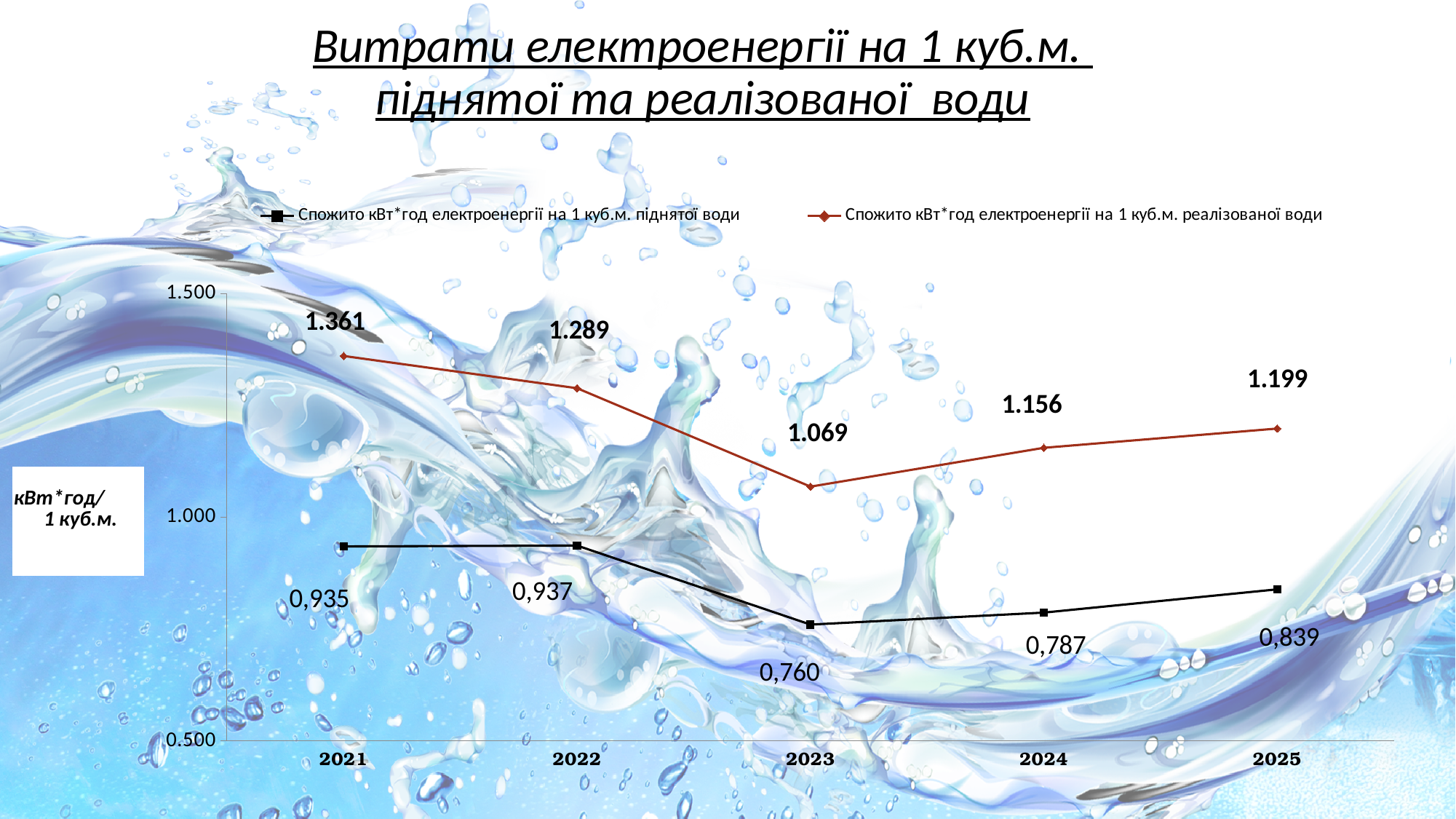

# Витрати електроенергії на 1 куб.м. піднятої та реалізованої  води

### Chart

| Category | Спожито кВт*год електроенергії на 1 куб.м. піднятої води | Спожито кВт*год електроенергії на 1 куб.м. реалізованої води |
|---|---|---|
| 2021 | 0.9352021526618753 | 1.3612862922417894 |
| 2022 | 0.9371219153090293 | 1.289141573973681 |
| 2023 | 0.7603966198324387 | 1.0689581521656217 |
| 2024 | 0.7872561560601214 | 1.1559104387724375 |
| 2025 | 0.8392857142857143 | 1.1989795918367347 |
| кВт\*год/ 1 куб.м. |
| --- |